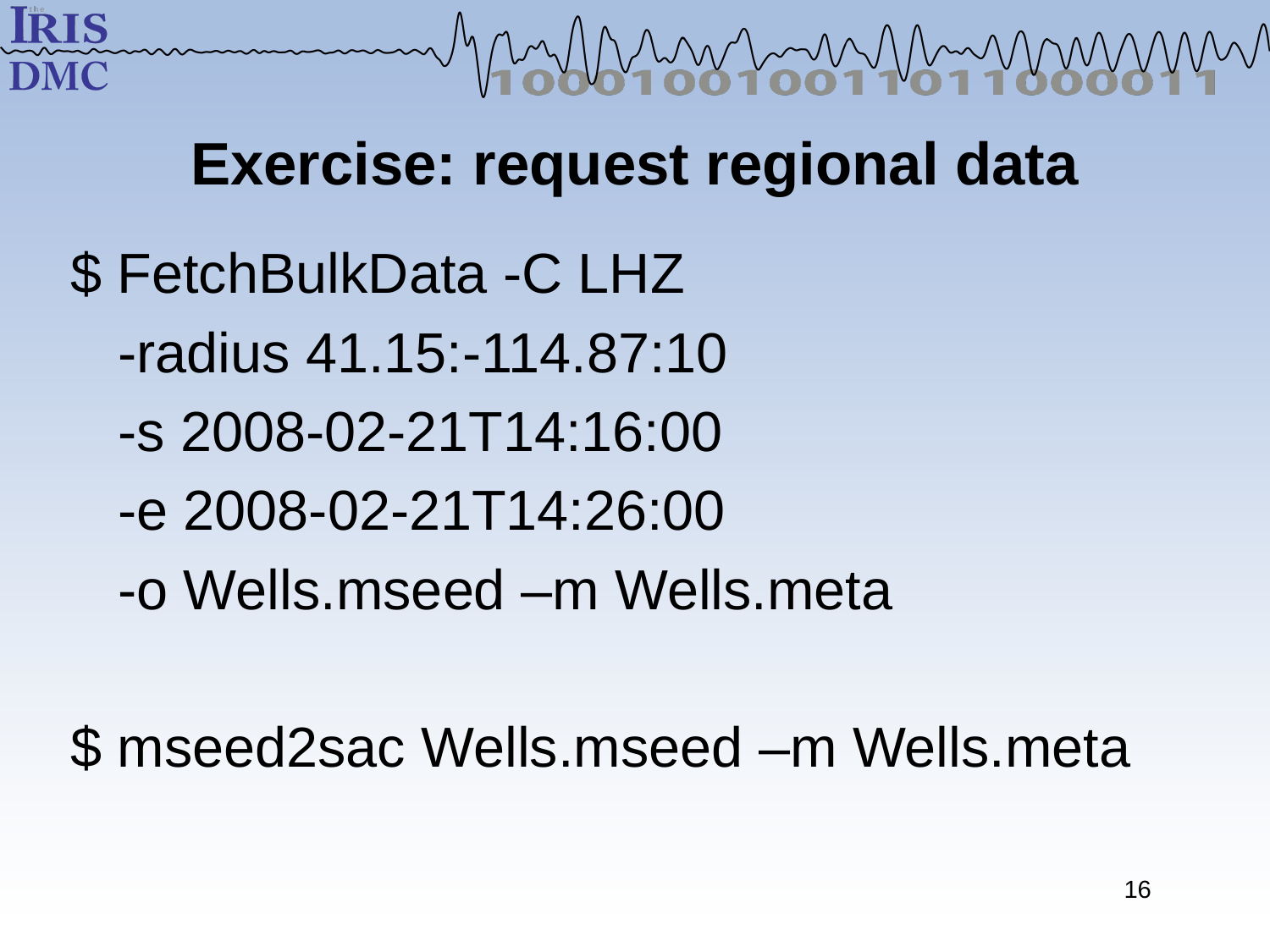

# Exercise: request regional data
$ FetchBulkData -C LHZ
	-radius 41.15:-114.87:10
	-s 2008-02-21T14:16:00
	-e 2008-02-21T14:26:00
	-o Wells.mseed –m Wells.meta

$ mseed2sac Wells.mseed –m Wells.meta

16